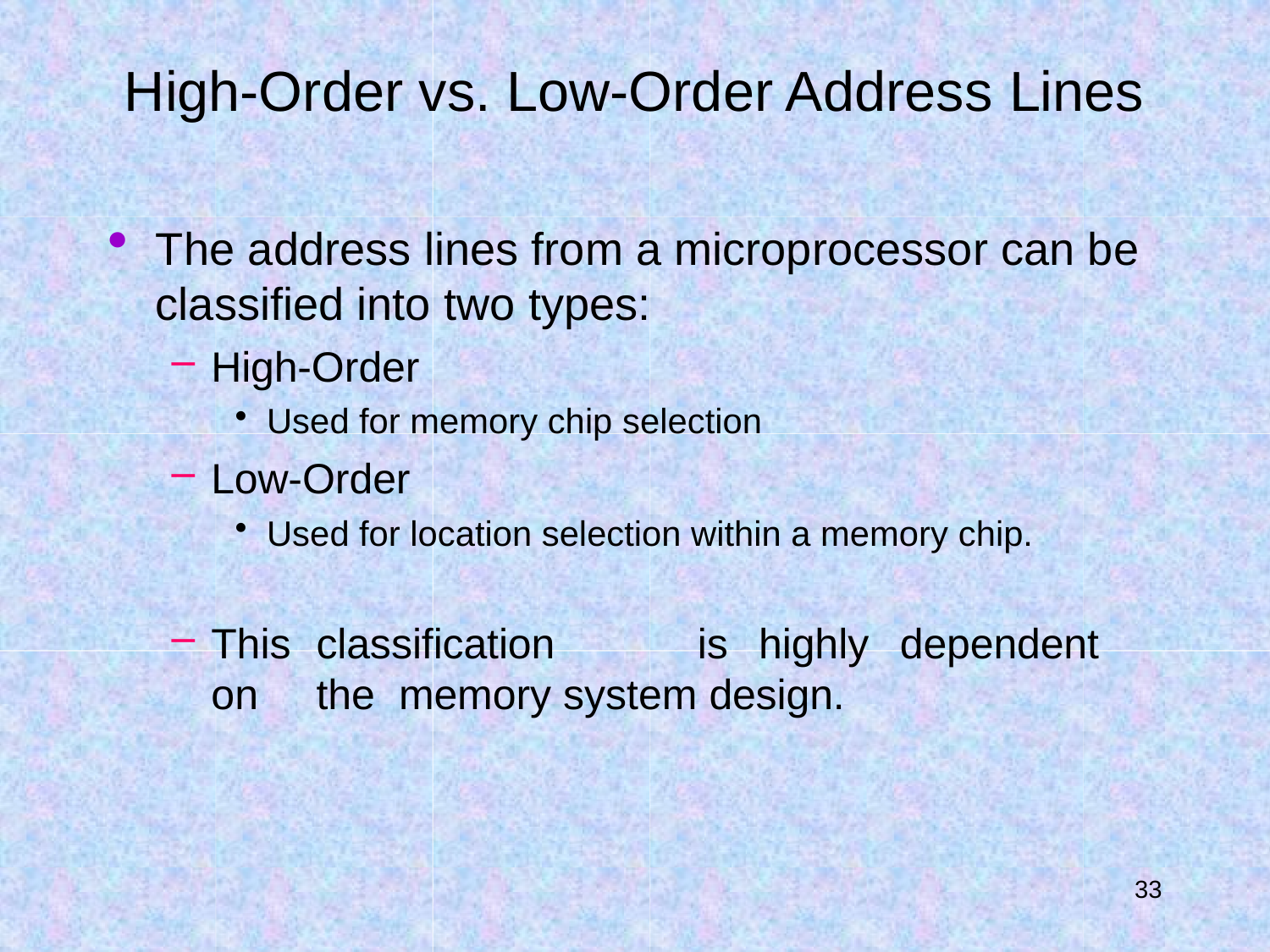

# High-Order vs. Low-Order Address Lines
The address lines from a microprocessor can be  classified into two types:
High-Order
Used for memory chip selection
Low-Order
Used for location selection within a memory chip.

This	classification	is	highly	dependent	on	the  memory system design.
33